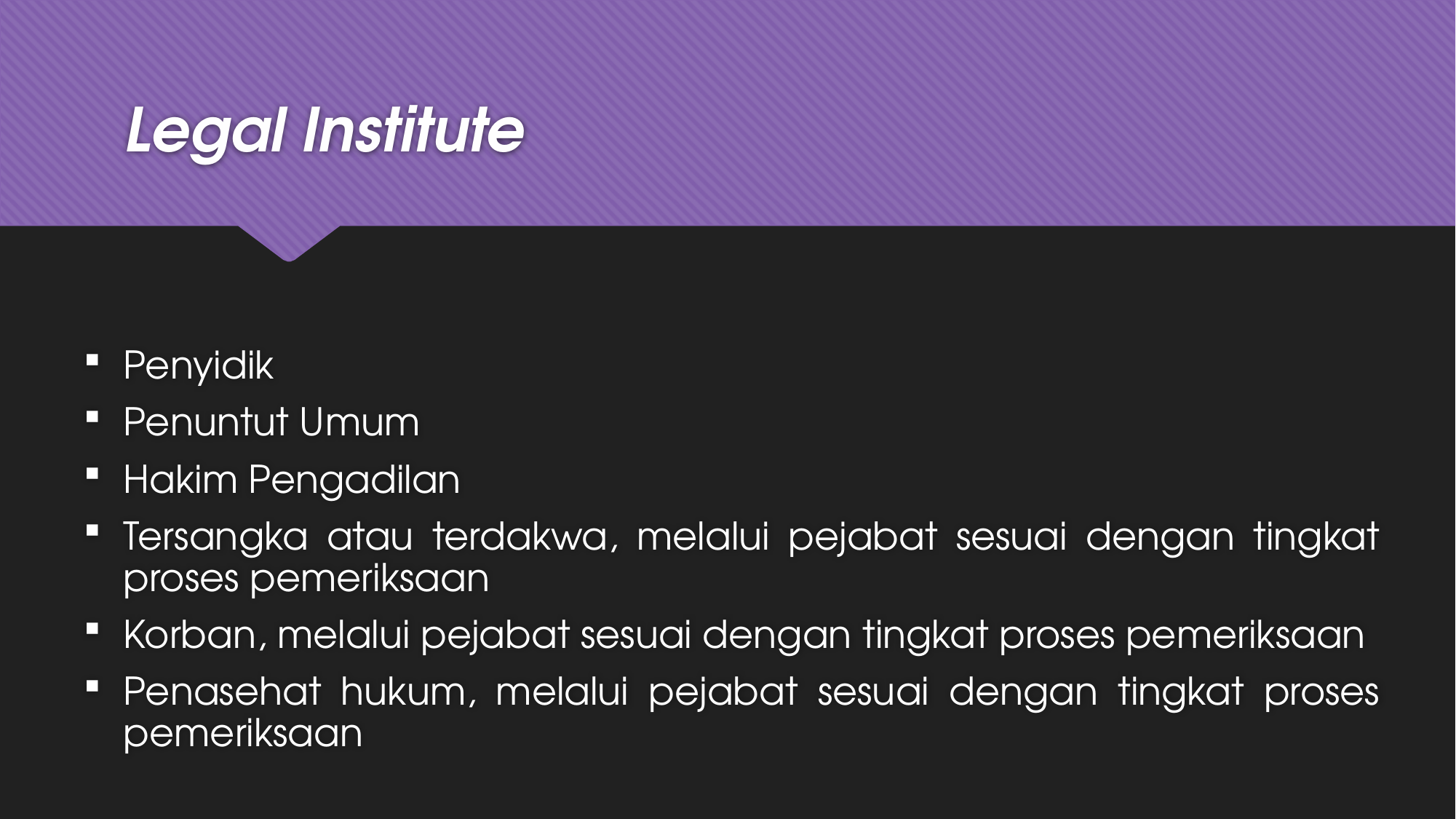

# Legal Institute

Penyidik
Penuntut Umum
Hakim Pengadilan
Tersangka atau terdakwa, melalui pejabat sesuai dengan tingkat proses pemeriksaan
Korban, melalui pejabat sesuai dengan tingkat proses pemeriksaan
Penasehat hukum, melalui pejabat sesuai dengan tingkat proses pemeriksaan